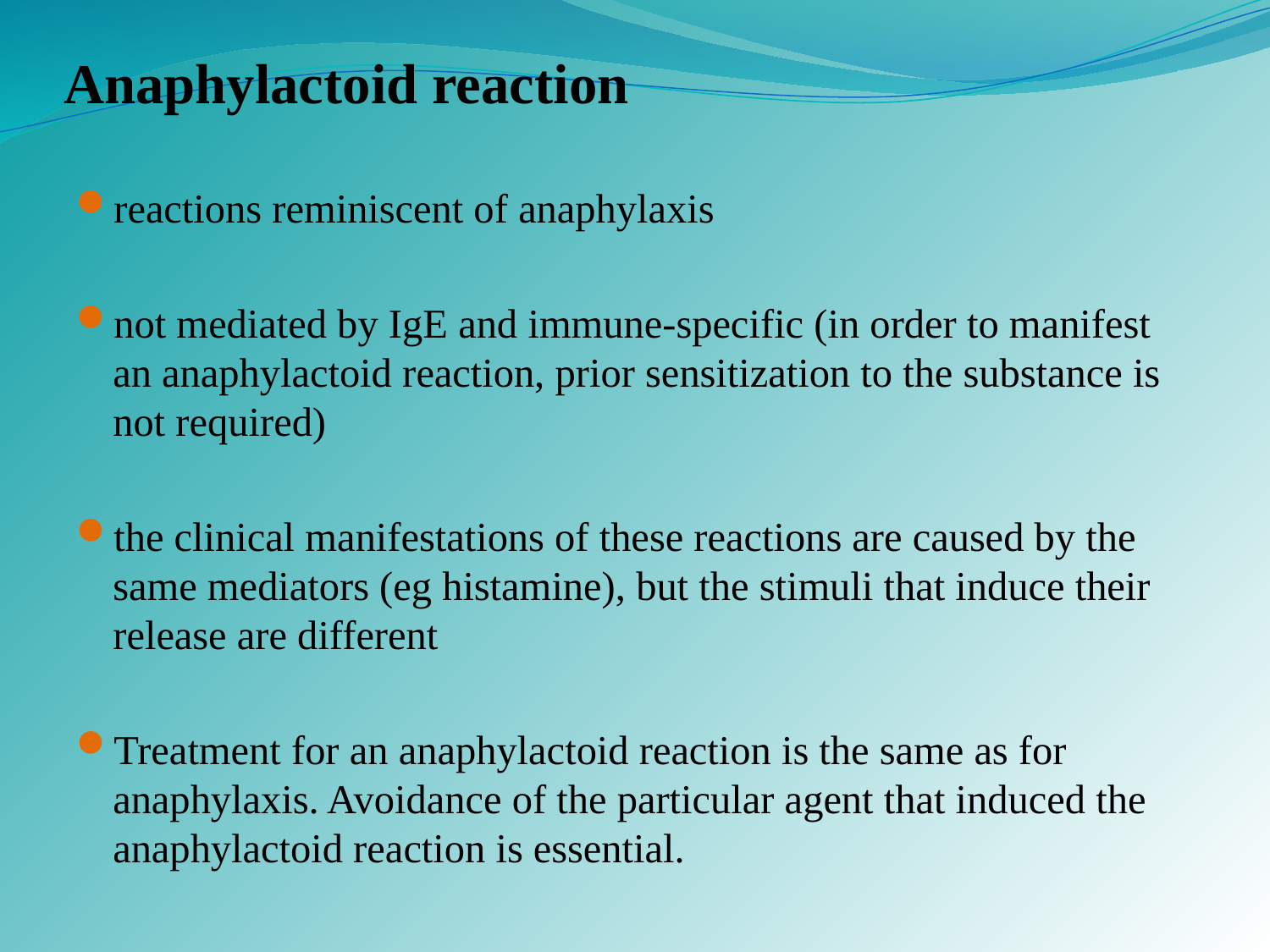

# Anaphylactoid reaction
reactions reminiscent of anaphylaxis

not mediated by IgE and immune-specific (in order to manifest an anaphylactoid reaction, prior sensitization to the substance is not required)

the clinical manifestations of these reactions are caused by the same mediators (eg histamine), but the stimuli that induce their release are different

Treatment for an anaphylactoid reaction is the same as for anaphylaxis. Avoidance of the particular agent that induced the anaphylactoid reaction is essential.